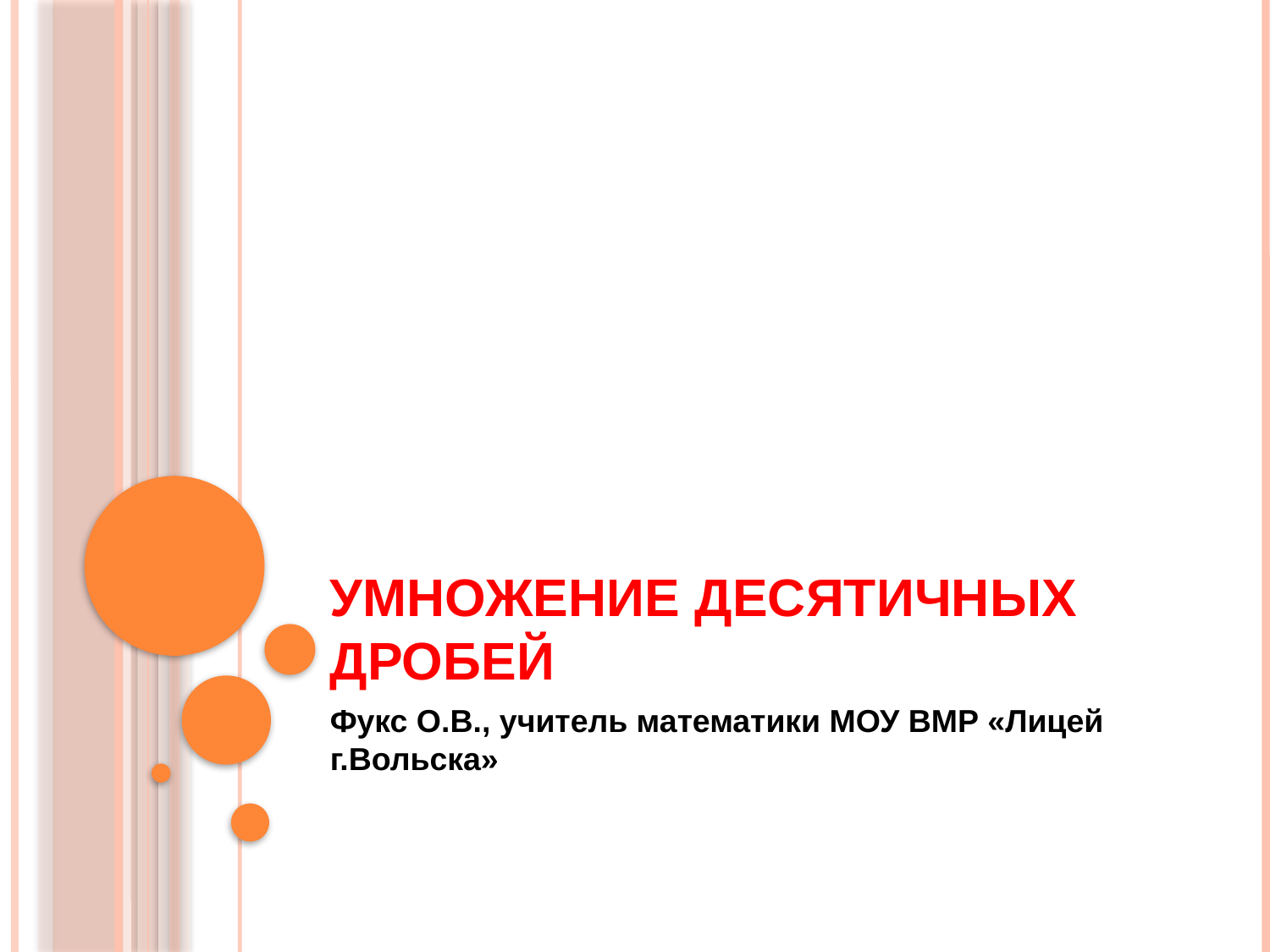

# Умножение десятичных дробей
Фукс О.В., учитель математики МОУ ВМР «Лицей г.Вольска»